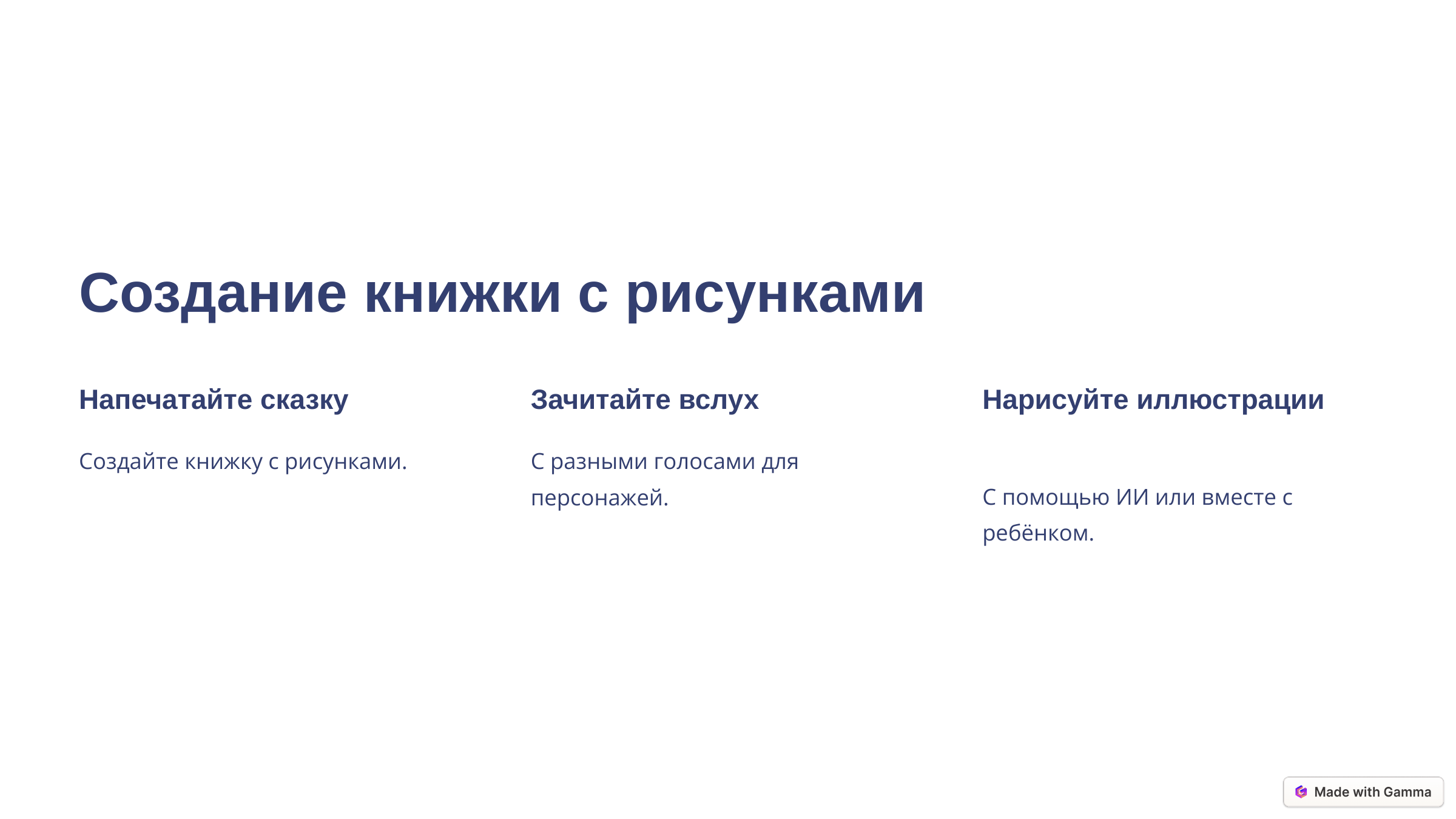

Создание книжки с рисунками
Напечатайте сказку
Зачитайте вслух
Нарисуйте иллюстрации
Создайте книжку с рисунками.
С разными голосами для персонажей.
С помощью ИИ или вместе с ребёнком.